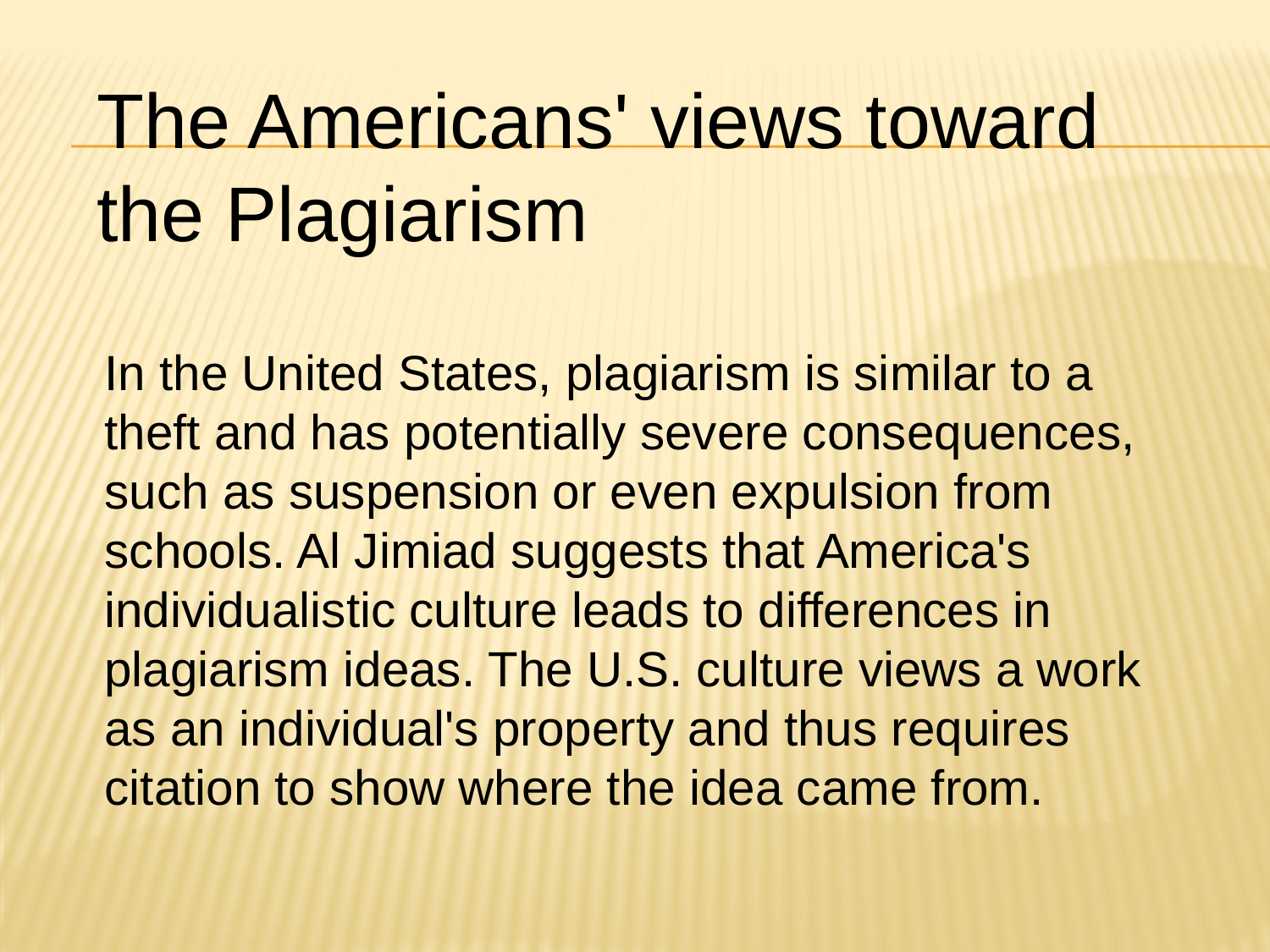

The Americans' views toward the Plagiarism
In the United States, plagiarism is similar to a theft and has potentially severe consequences, such as suspension or even expulsion from schools. Al Jimiad suggests that America's individualistic culture leads to differences in plagiarism ideas. The U.S. culture views a work as an individual's property and thus requires citation to show where the idea came from.